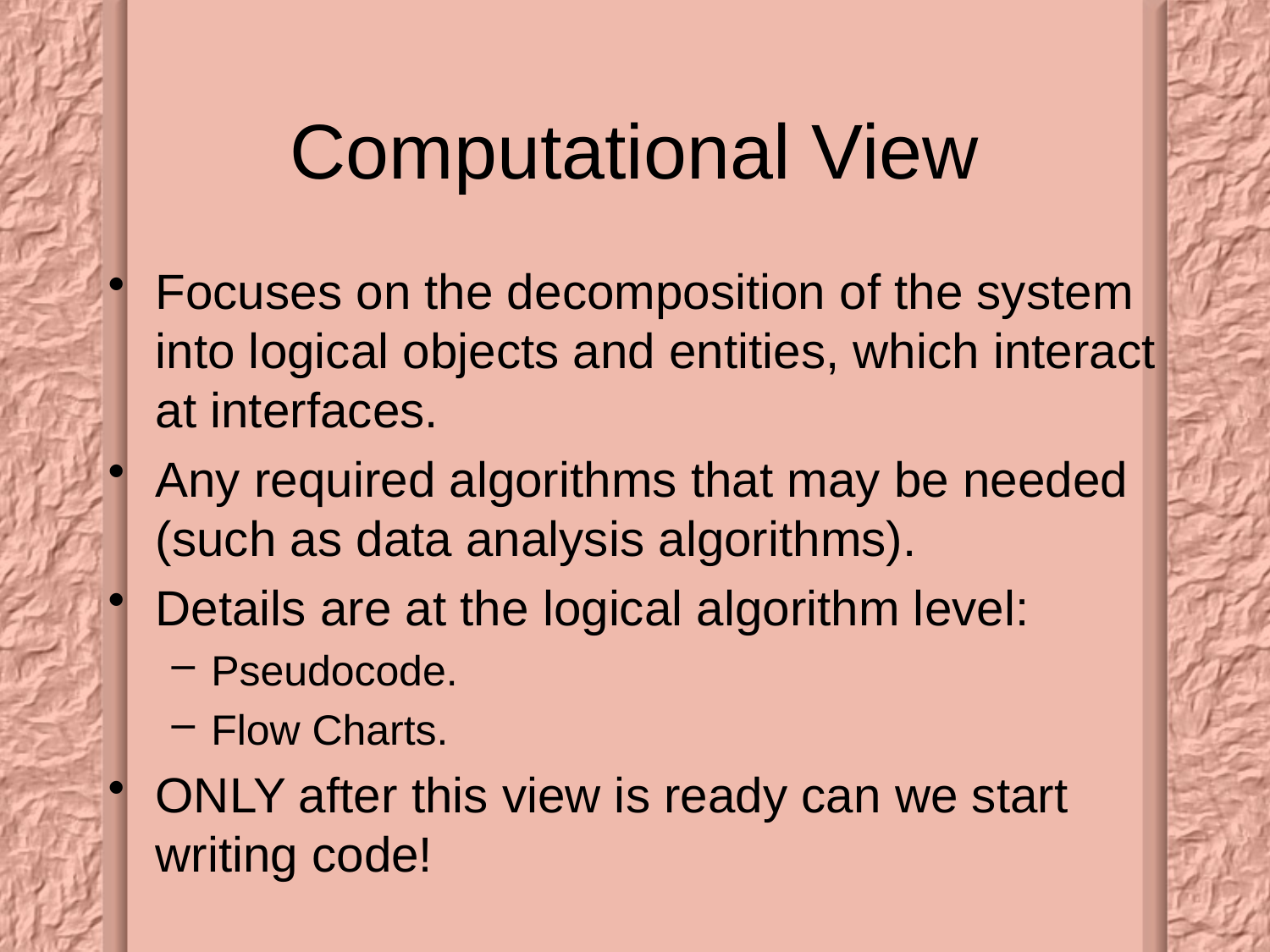

# Computational View
Focuses on the decomposition of the system into logical objects and entities, which interact at interfaces.
Any required algorithms that may be needed (such as data analysis algorithms).
Details are at the logical algorithm level:
Pseudocode.
Flow Charts.
ONLY after this view is ready can we start writing code!